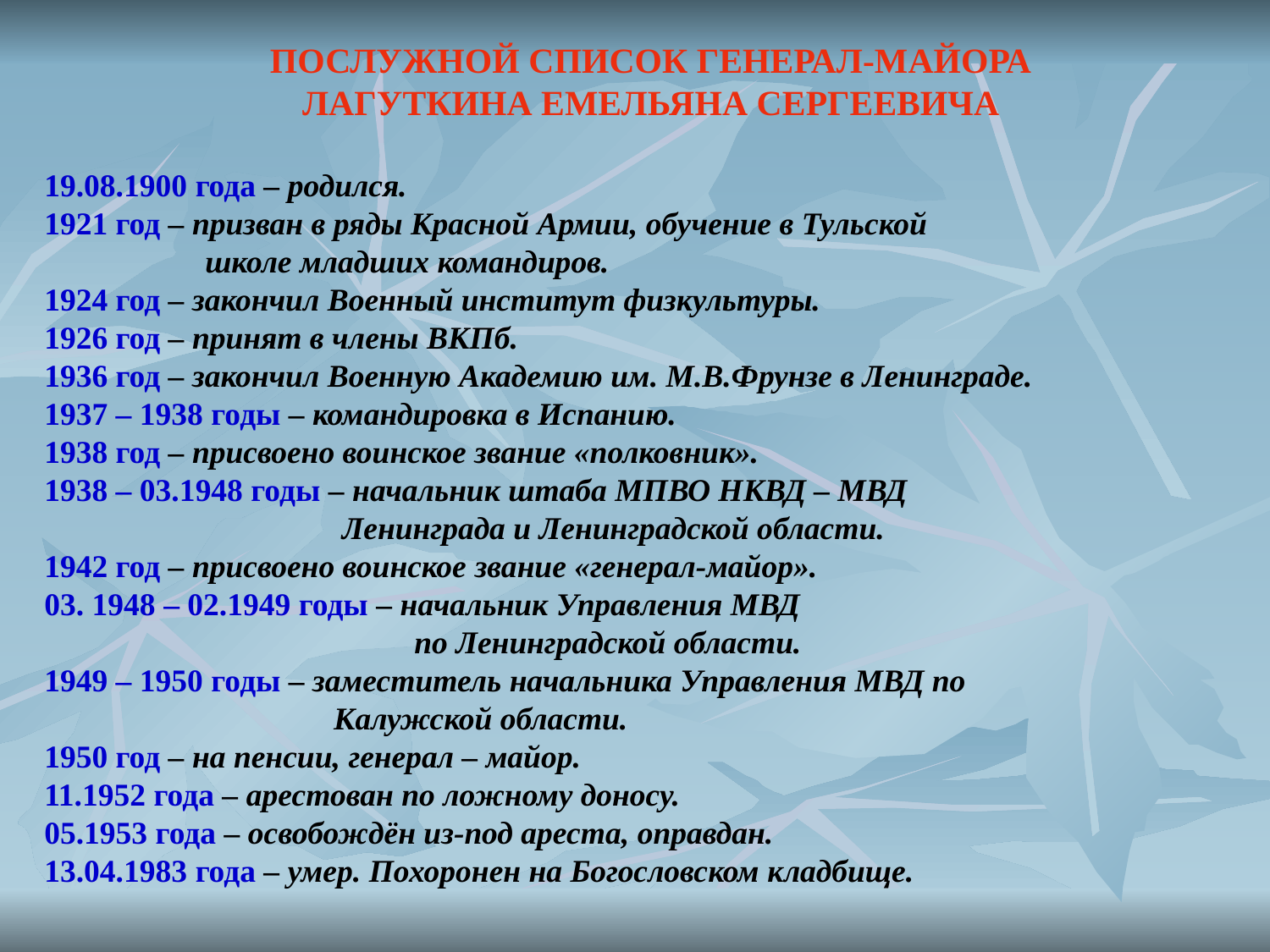

ПОСЛУЖНОЙ СПИСОК ГЕНЕРАЛ-МАЙОРА
ЛАГУТКИНА ЕМЕЛЬЯНА СЕРГЕЕВИЧА

19.08.1900 года – родился.
1921 год – призван в ряды Красной Армии, обучение в Тульской
                    школе младших командиров.
1924 год – закончил Военный институт физкультуры.
1926 год – принят в члены ВКПб.
1936 год – закончил Военную Академию им. М.В.Фрунзе в Ленинграде.
1937 – 1938 годы – командировка в Испанию.
1938 год – присвоено воинское звание «полковник».
1938 – 03.1948 годы – начальник штаба МПВО НКВД – МВД
                                     Ленинграда и Ленинградской области.
1942 год – присвоено воинское звание «генерал-майор».
03. 1948 – 02.1949 годы – начальник Управления МВД
                                              по Ленинградской области.
1949 – 1950 годы – заместитель начальника Управления МВД по
                                    Калужской области.
1950 год – на пенсии, генерал – майор.
11.1952 года – арестован по ложному доносу.
05.1953 года – освобождён из-под ареста, оправдан.
13.04.1983 года – умер. Похоронен на Богословском кладбище.